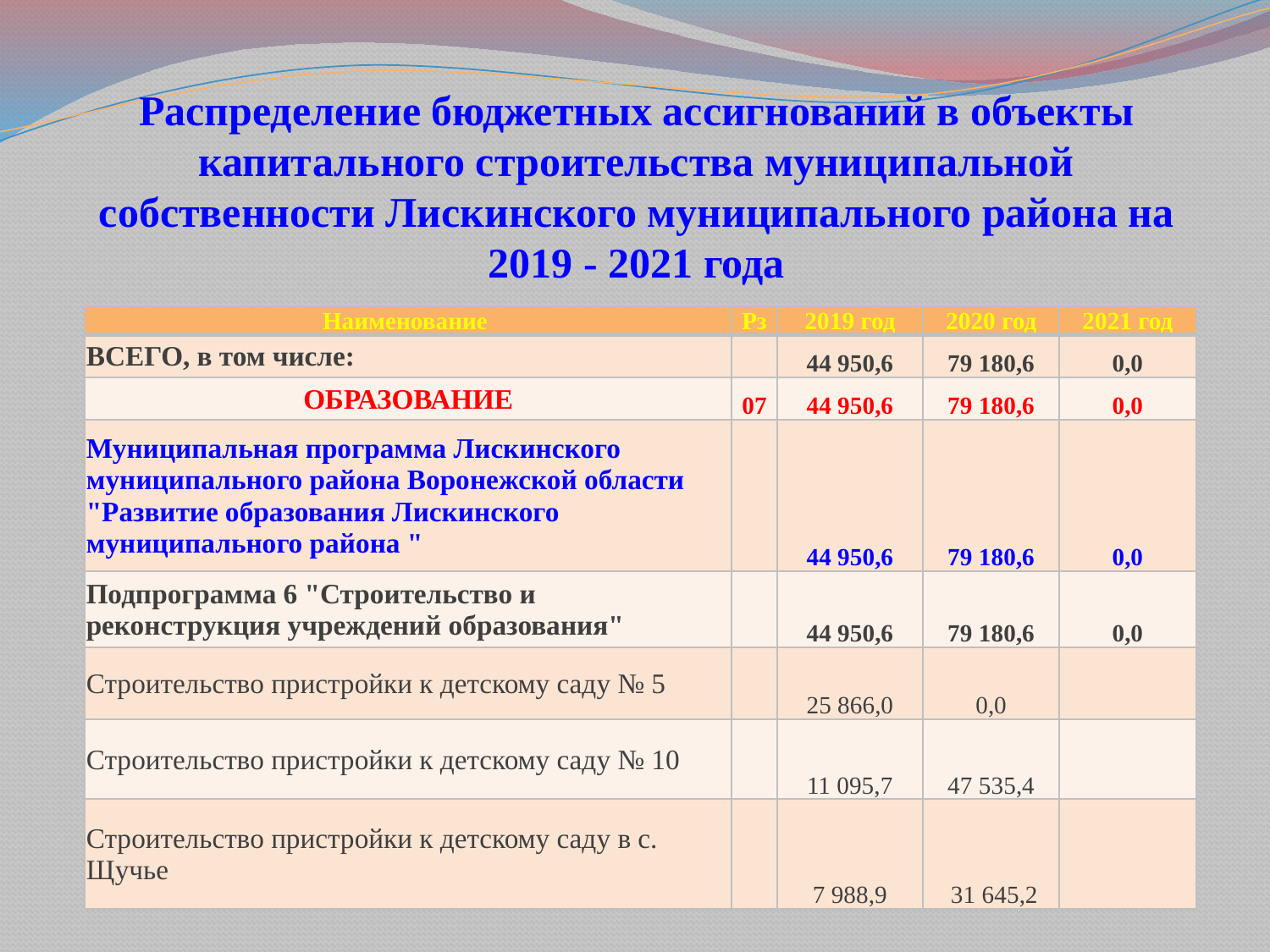

# Распределение бюджетных ассигнований в объекты капитального строительства муниципальной собственности Лискинского муниципального района на 2019 - 2021 года
| Наименование | Рз | 2019 год | 2020 год | 2021 год |
| --- | --- | --- | --- | --- |
| ВСЕГО, в том числе: |  | 44 950,6 | 79 180,6 | 0,0 |
| ОБРАЗОВАНИЕ | 07 | 44 950,6 | 79 180,6 | 0,0 |
| Муниципальная программа Лискинского муниципального района Воронежской области "Развитие образования Лискинского муниципального района " |  | 44 950,6 | 79 180,6 | 0,0 |
| Подпрограмма 6 "Строительство и реконструкция учреждений образования" |  | 44 950,6 | 79 180,6 | 0,0 |
| Строительство пристройки к детскому саду № 5 |  | 25 866,0 | 0,0 |  |
| Строительство пристройки к детскому саду № 10 |  | 11 095,7 | 47 535,4 |  |
| Строительство пристройки к детскому саду в с. Щучье |  | 7 988,9 | 31 645,2 |  |